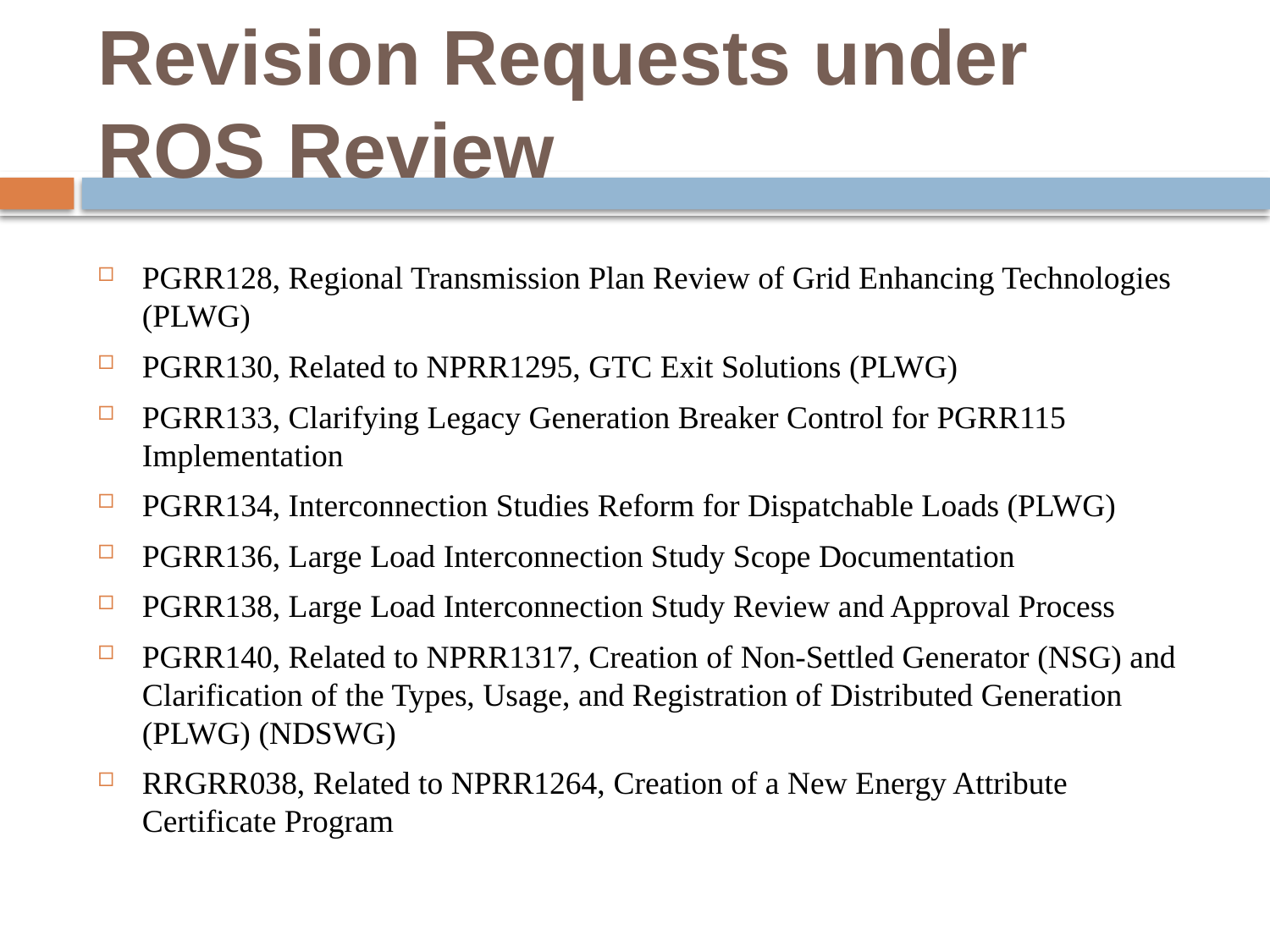

# Revision Requests under ROS Review
PGRR128, Regional Transmission Plan Review of Grid Enhancing Technologies (PLWG)
PGRR130, Related to NPRR1295, GTC Exit Solutions (PLWG)
PGRR133, Clarifying Legacy Generation Breaker Control for PGRR115 Implementation
PGRR134, Interconnection Studies Reform for Dispatchable Loads (PLWG)
PGRR136, Large Load Interconnection Study Scope Documentation
PGRR138, Large Load Interconnection Study Review and Approval Process
PGRR140, Related to NPRR1317, Creation of Non-Settled Generator (NSG) and Clarification of the Types, Usage, and Registration of Distributed Generation (PLWG) (NDSWG)
RRGRR038, Related to NPRR1264, Creation of a New Energy Attribute Certificate Program